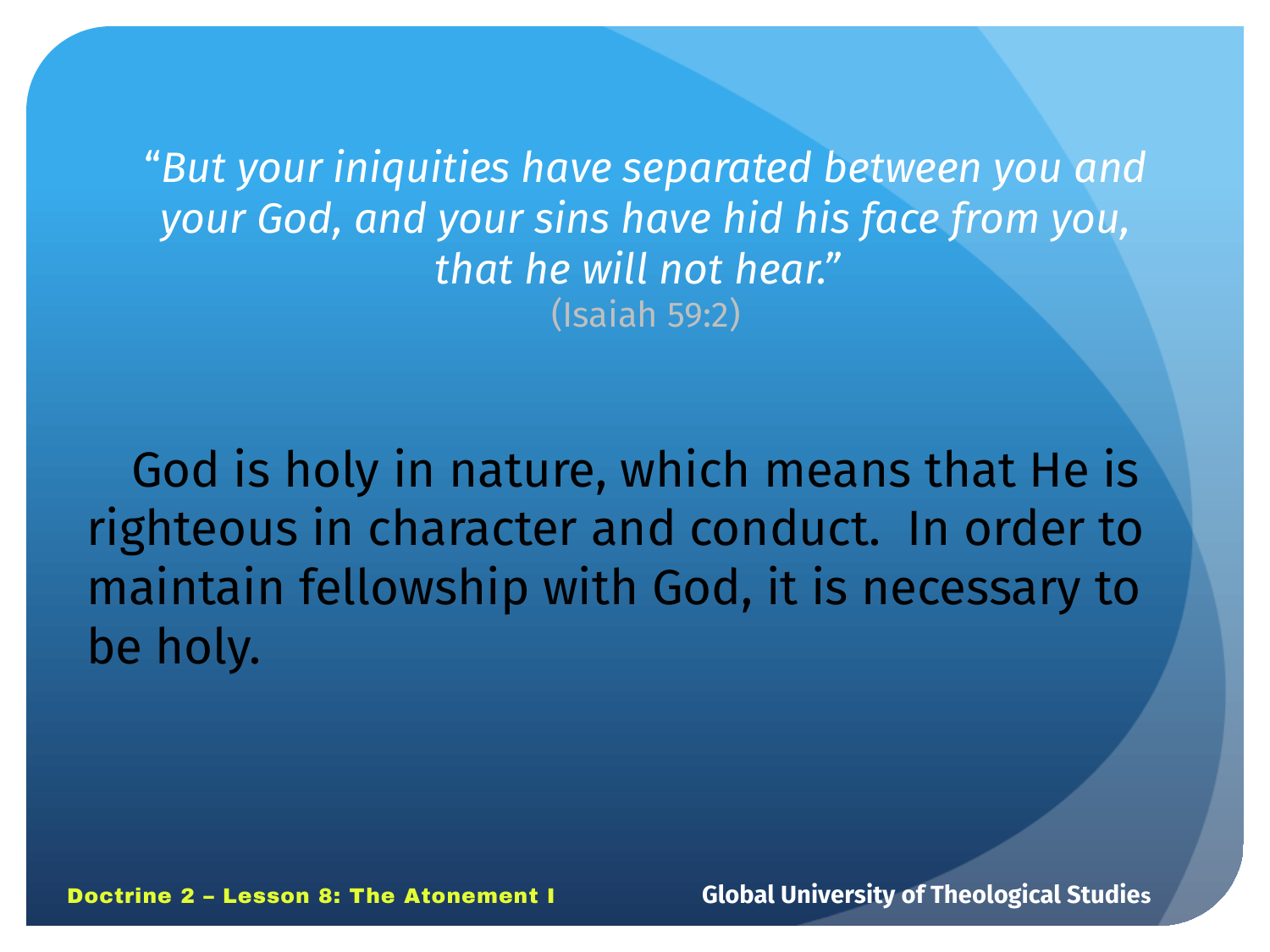

“But your iniquities have separated between you and your God, and your sins have hid his face from you, that he will not hear.”
(Isaiah 59:2)
    God is holy in nature, which means that He is righteous in character and conduct.  In order to maintain fellowship with God, it is necessary to be holy.
Doctrine 2 – Lesson 8: The Atonement I		Global University of Theological Studies